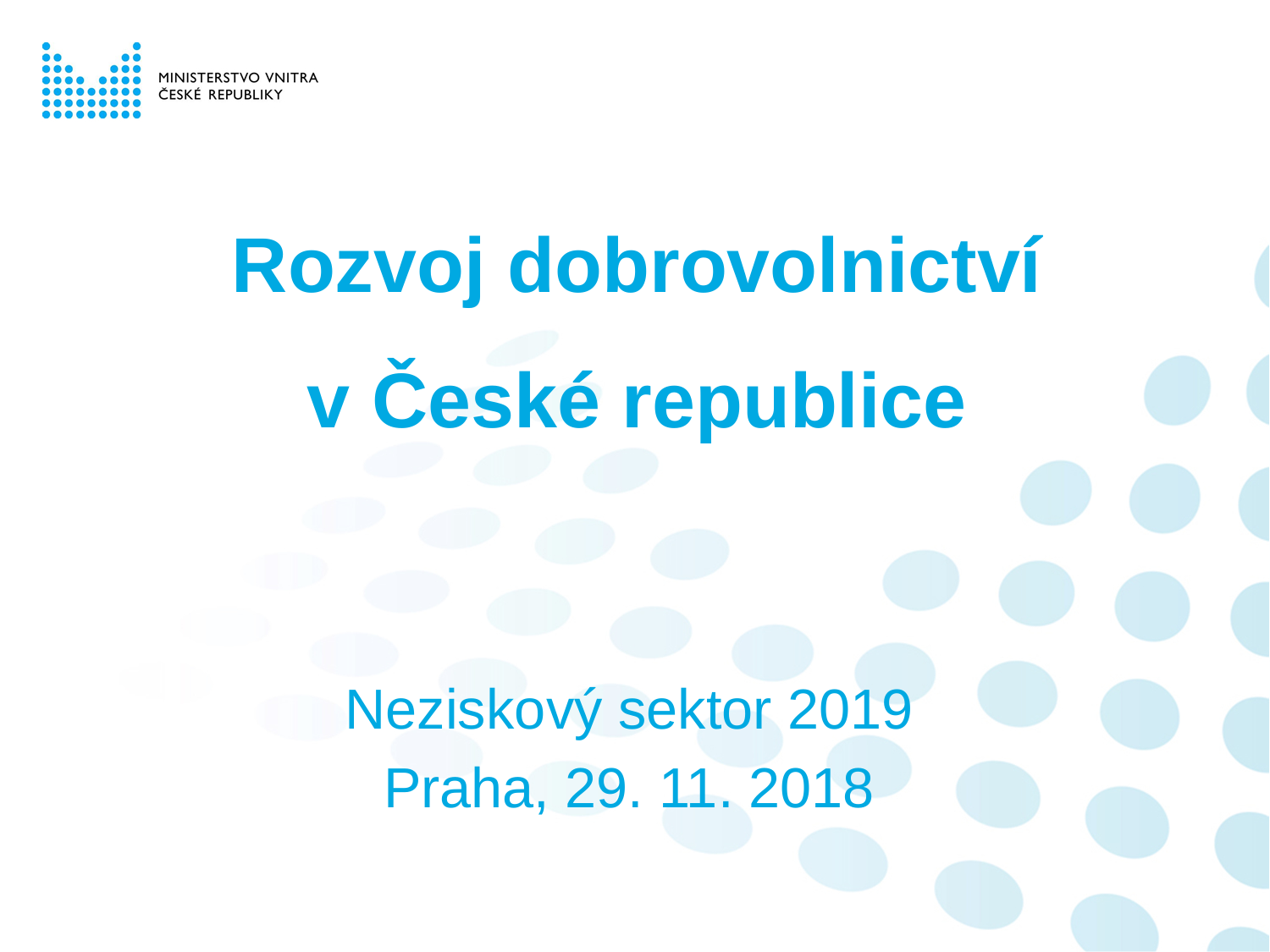

# Rozvoj dobrovolnictví v České republice
Neziskový sektor 2019
Praha, 29. 11. 2018